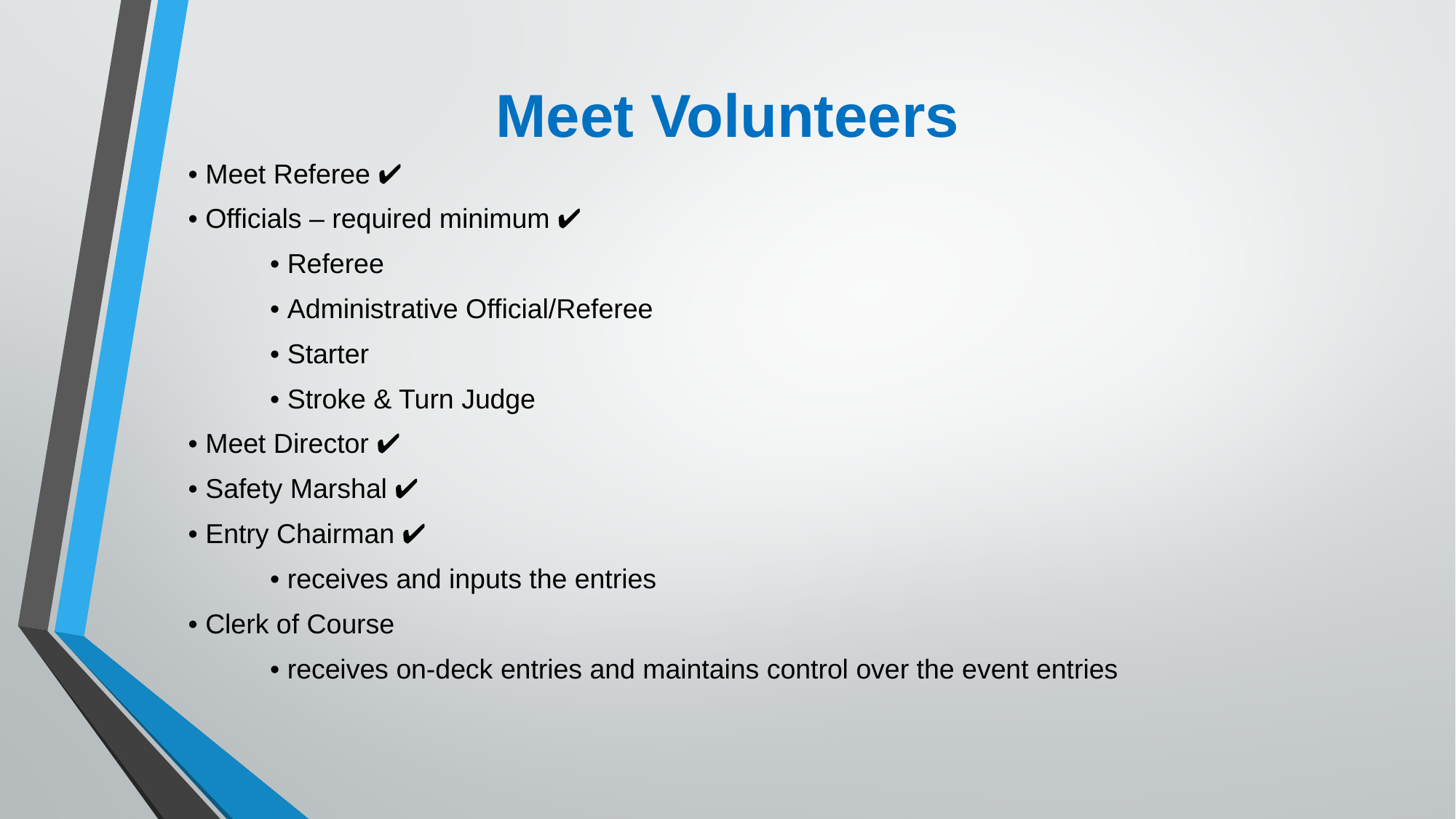

# Meet Volunteers
• Meet Referee ✔
• Officials – required minimum ✔
	• Referee
	• Administrative Official/Referee
	• Starter
	• Stroke & Turn Judge
• Meet Director ✔
• Safety Marshal ✔
• Entry Chairman ✔
	• receives and inputs the entries
• Clerk of Course
	• receives on-deck entries and maintains control over the event entries